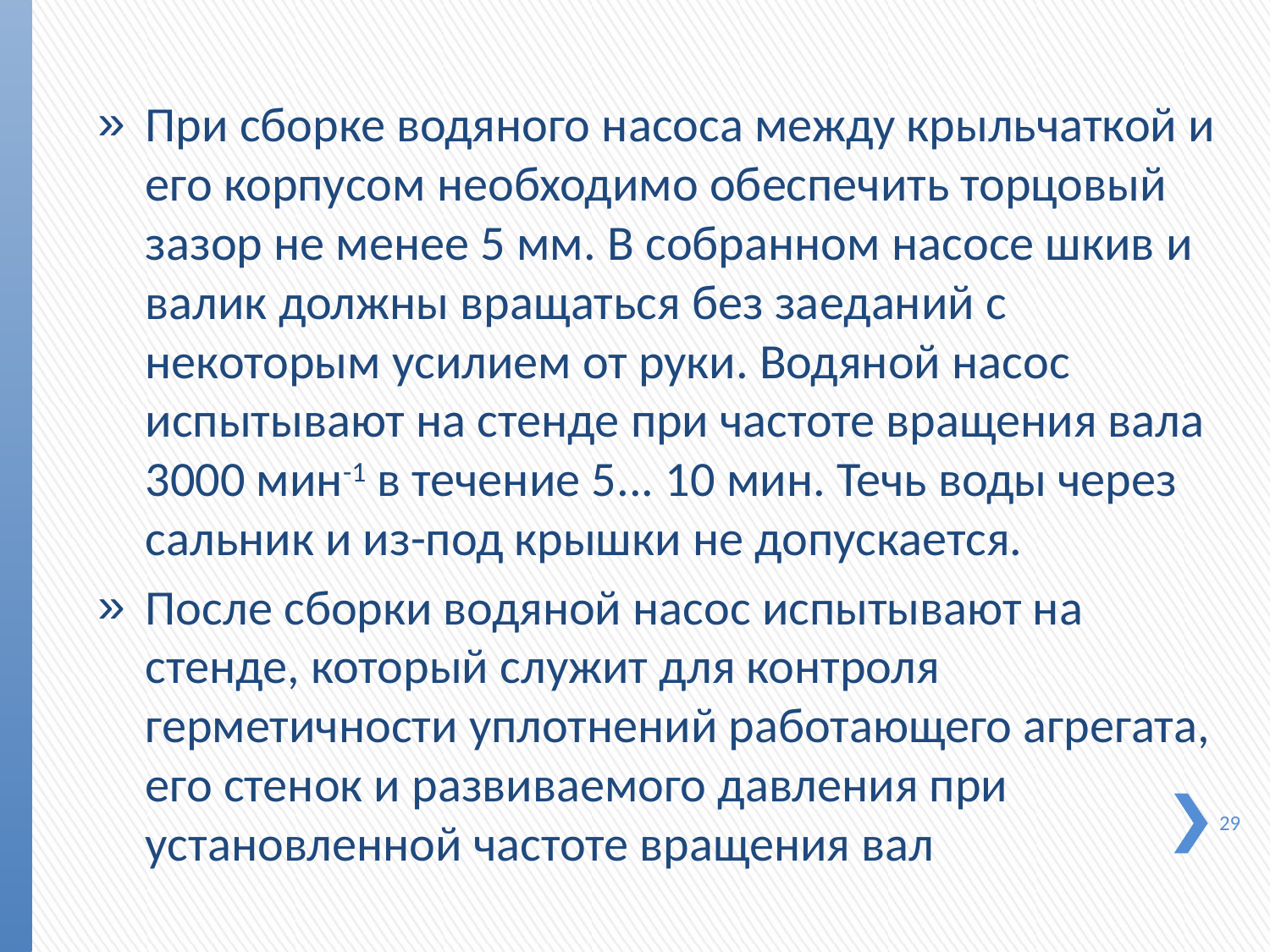

При сборке водяного насоса между крыльчаткой и его кор­пусом необходимо обеспечить торцовый зазор не менее 5 мм. В собранном насосе шкив и валик должны вращаться без за­еданий с некоторым усилием от руки. Водяной насос испыты­вают на стенде при частоте вращения вала 3000 мин-1 в тече­ние 5... 10 мин. Течь воды через сальник и из-под крышки не допускается.
После сборки водяной насос испытывают на стенде, кото­рый служит для контроля герметичности уплотнений рабо­тающего агрегата, его стенок и развиваемого давления при установленной частоте вращения вал
29